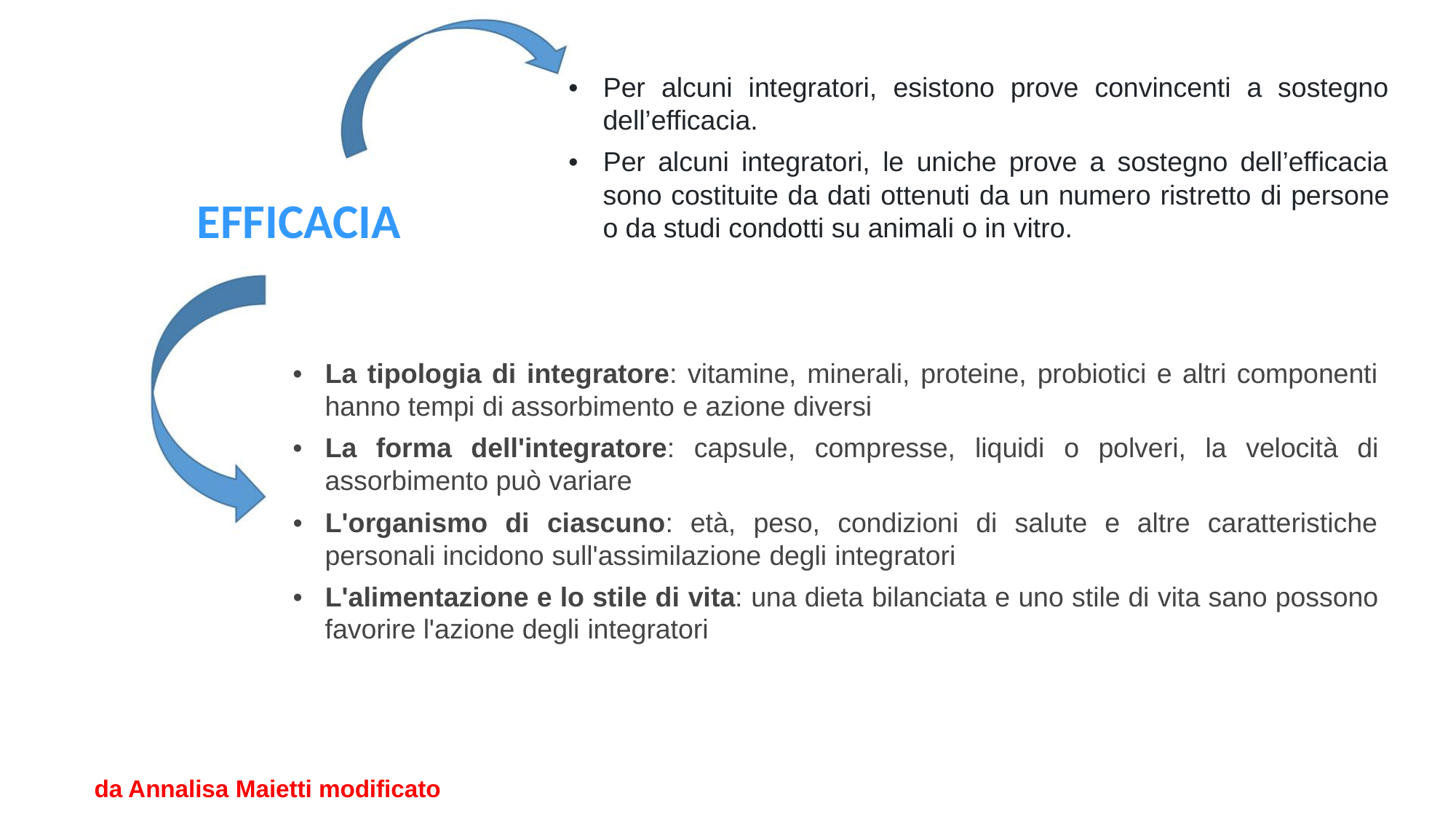

• Per alcuni integratori, esistono prove convincenti a sostegno
dell’efficacia.
• Per alcuni integratori, le uniche prove a sostegno dell’efficacia
sono costituite da dati ottenuti da un numero ristretto di persone
o da studi condotti su animali o in vitro.
EFFICACIA
• La tipologia di integratore: vitamine, minerali, proteine, probiotici e altri componenti
hanno tempi di assorbimento e azione diversi
• La forma dell'integratore: capsule, compresse, liquidi o polveri, la velocità di
assorbimento può variare
• L'organismo di ciascuno: età, peso, condizioni di salute e altre caratteristiche
personali incidono sull'assimilazione degli integratori
• L'alimentazione e lo stile di vita: una dieta bilanciata e uno stile di vita sano possono
favorire l'azione degli integratori
da Annalisa Maietti modificato